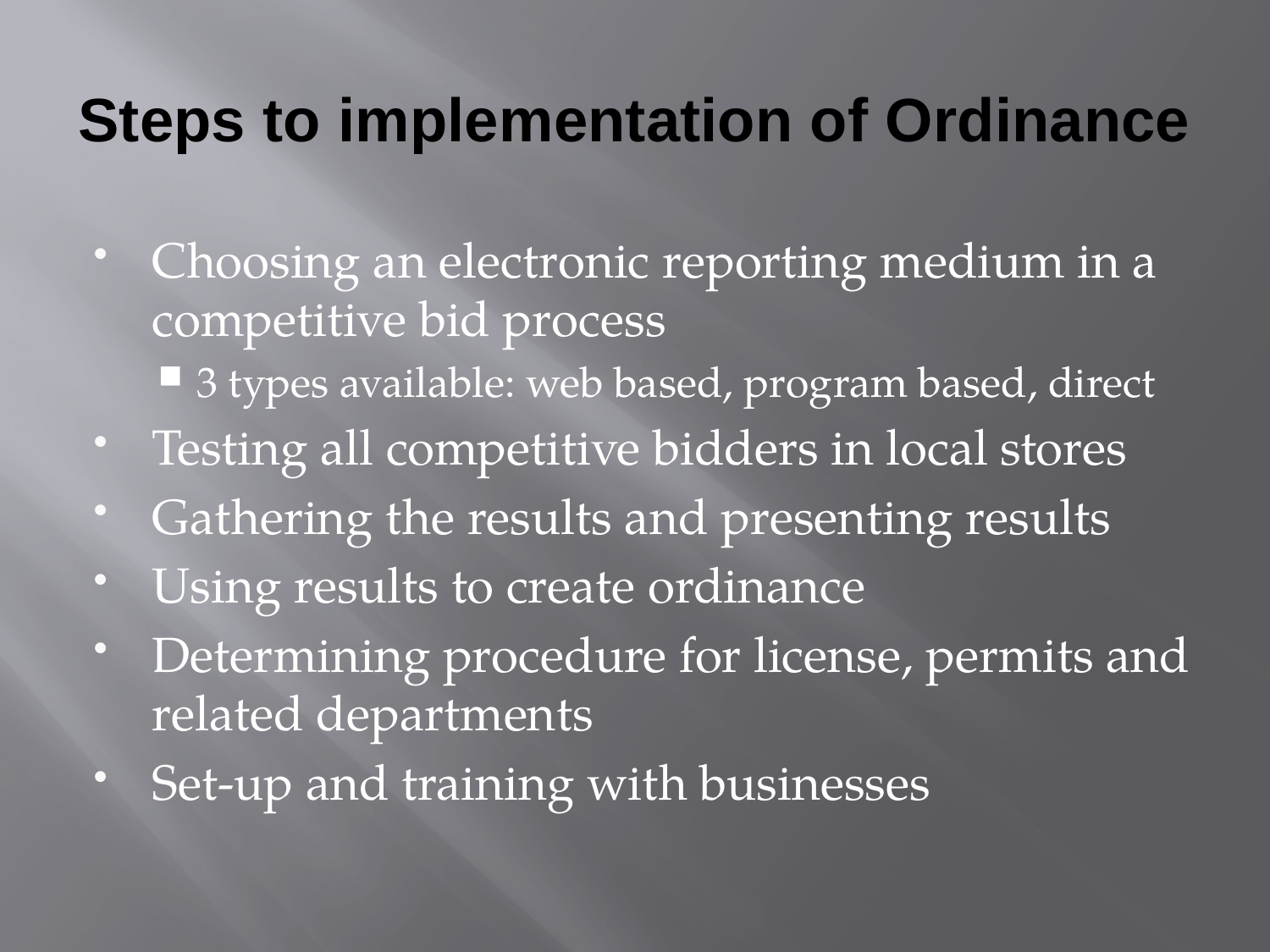

# Steps to implementation of Ordinance
Choosing an electronic reporting medium in a competitive bid process
3 types available: web based, program based, direct
Testing all competitive bidders in local stores
Gathering the results and presenting results
Using results to create ordinance
Determining procedure for license, permits and related departments
Set-up and training with businesses